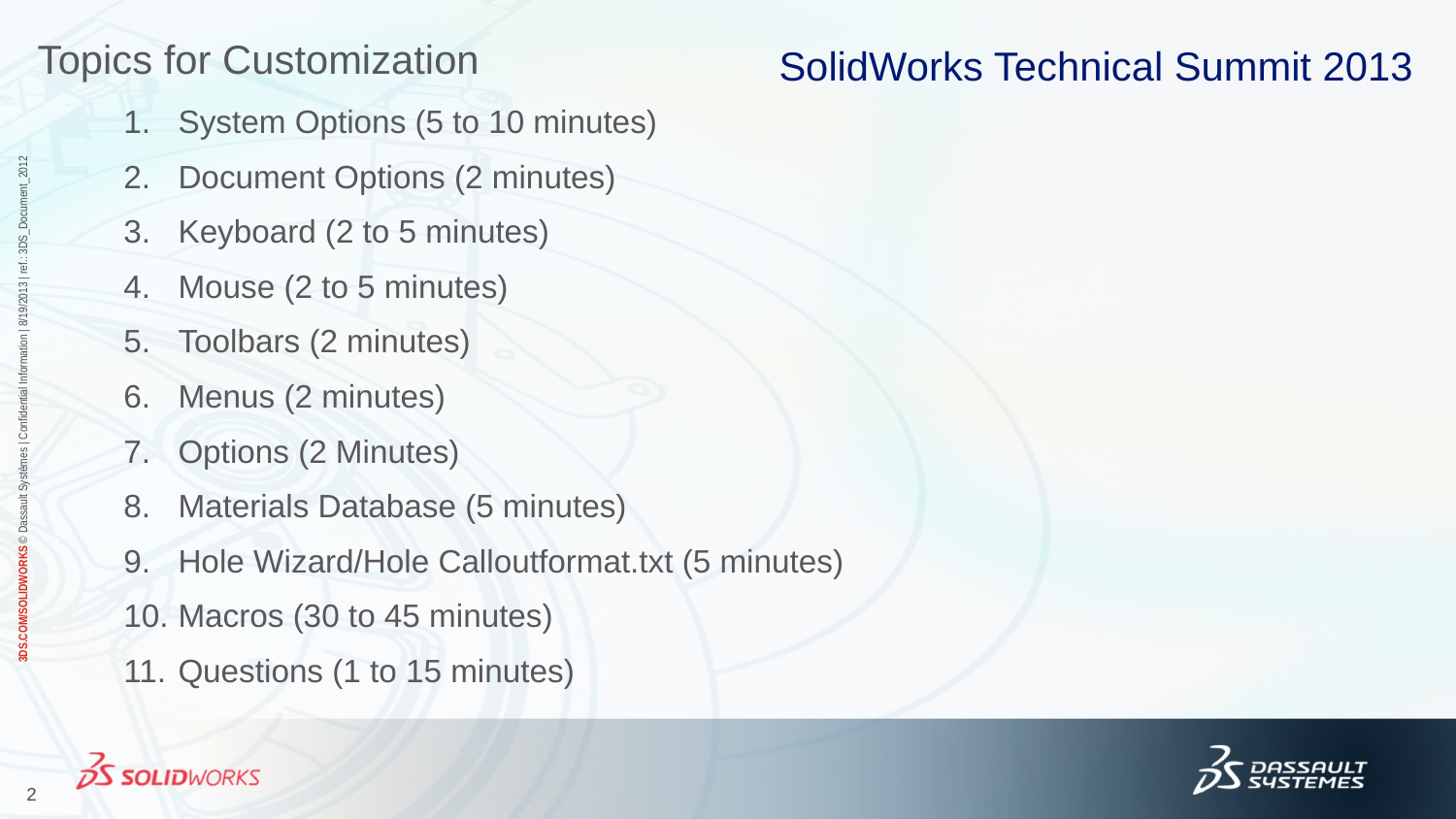

SolidWorks Technical Summit 2013
Topics for Customization
System Options (5 to 10 minutes)
Document Options (2 minutes)
Keyboard (2 to 5 minutes)
Mouse (2 to 5 minutes)
Toolbars (2 minutes)
Menus (2 minutes)
Options (2 Minutes)
Materials Database (5 minutes)
Hole Wizard/Hole Calloutformat.txt (5 minutes)
Macros (30 to 45 minutes)
Questions (1 to 15 minutes)